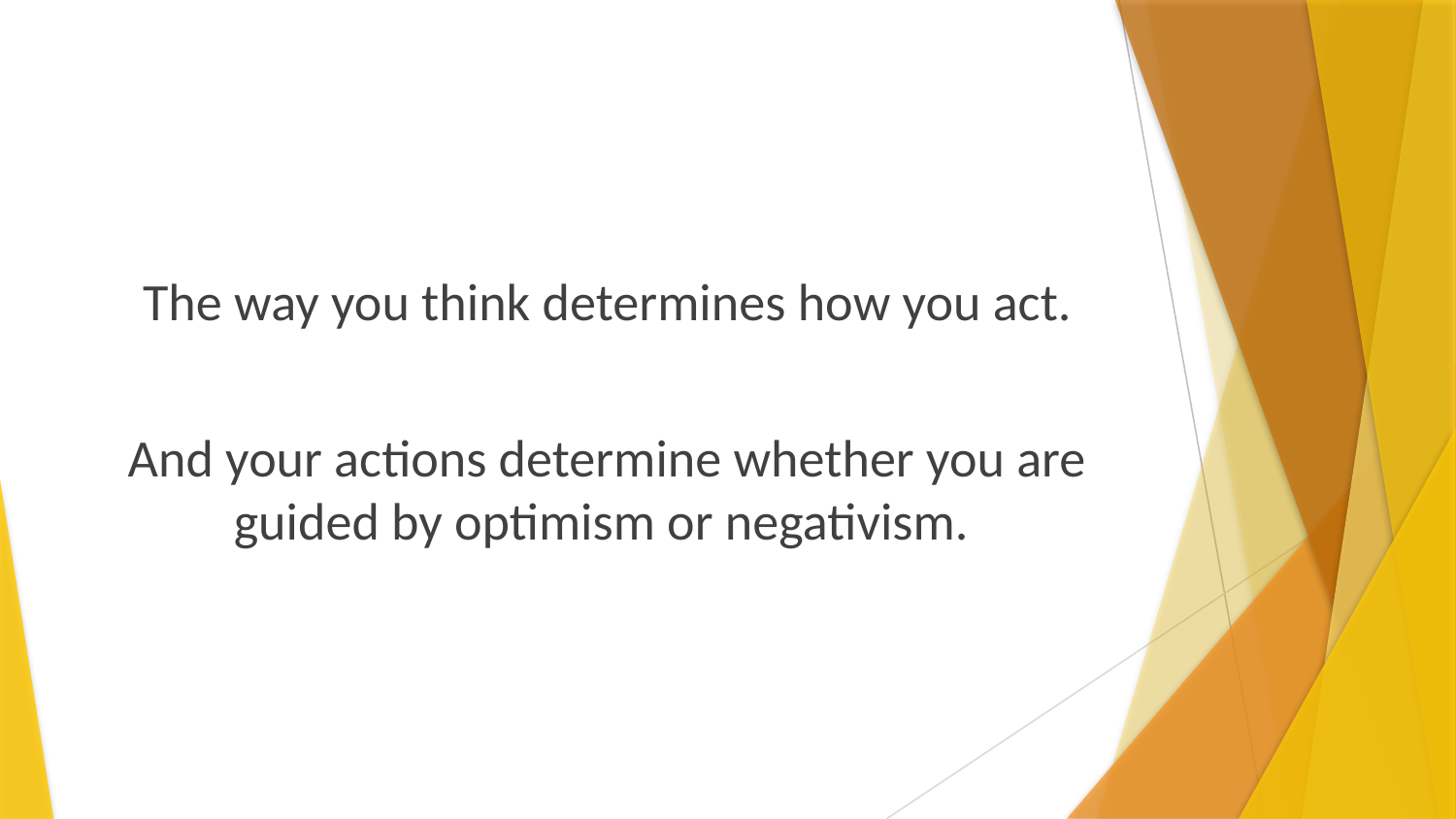

The way you think determines how you act.

And your actions determine whether you are guided by optimism or negativism.